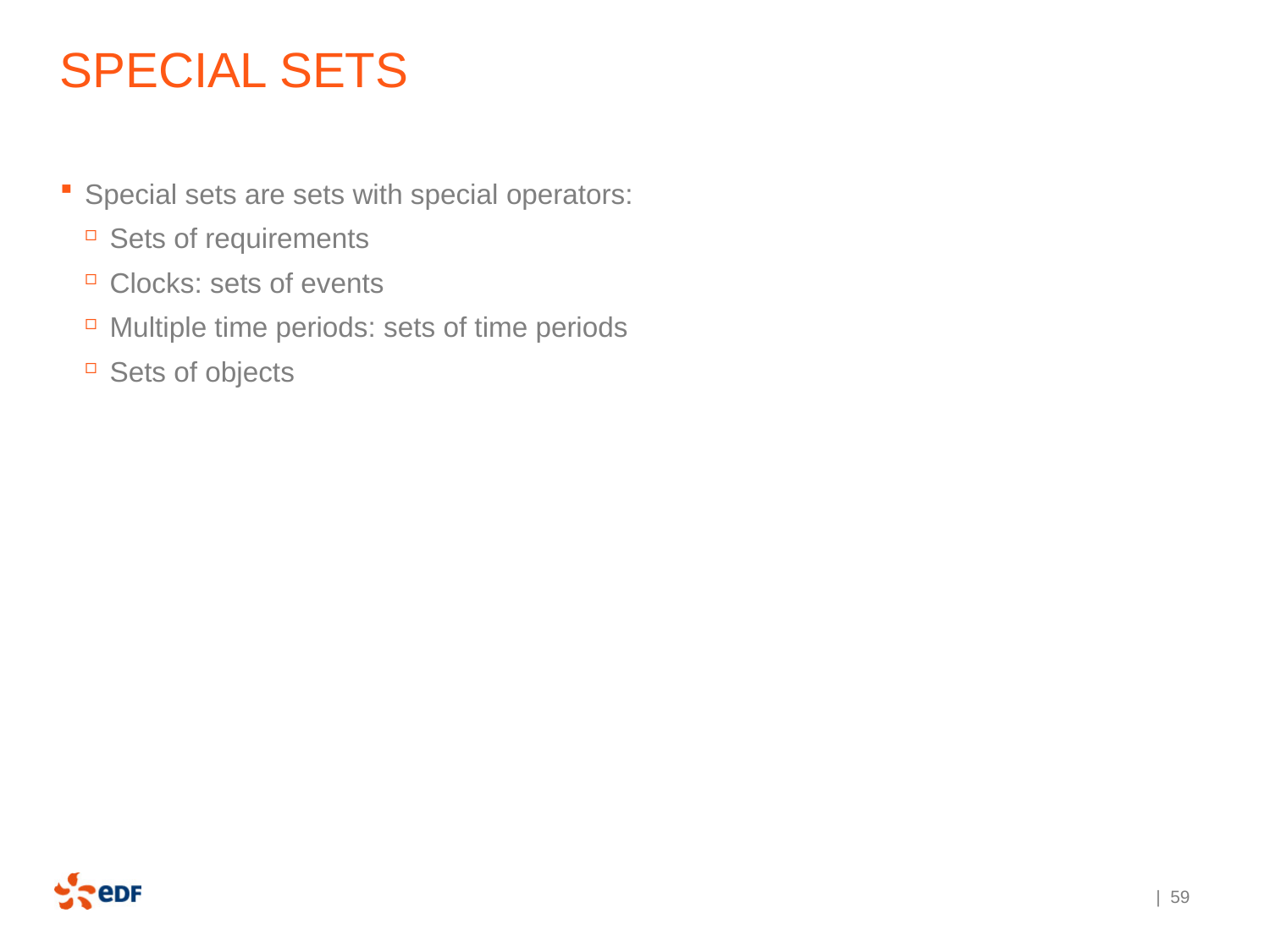

# Special sets
Special sets are sets with special operators:
Sets of requirements
Clocks: sets of events
Multiple time periods: sets of time periods
Sets of objects